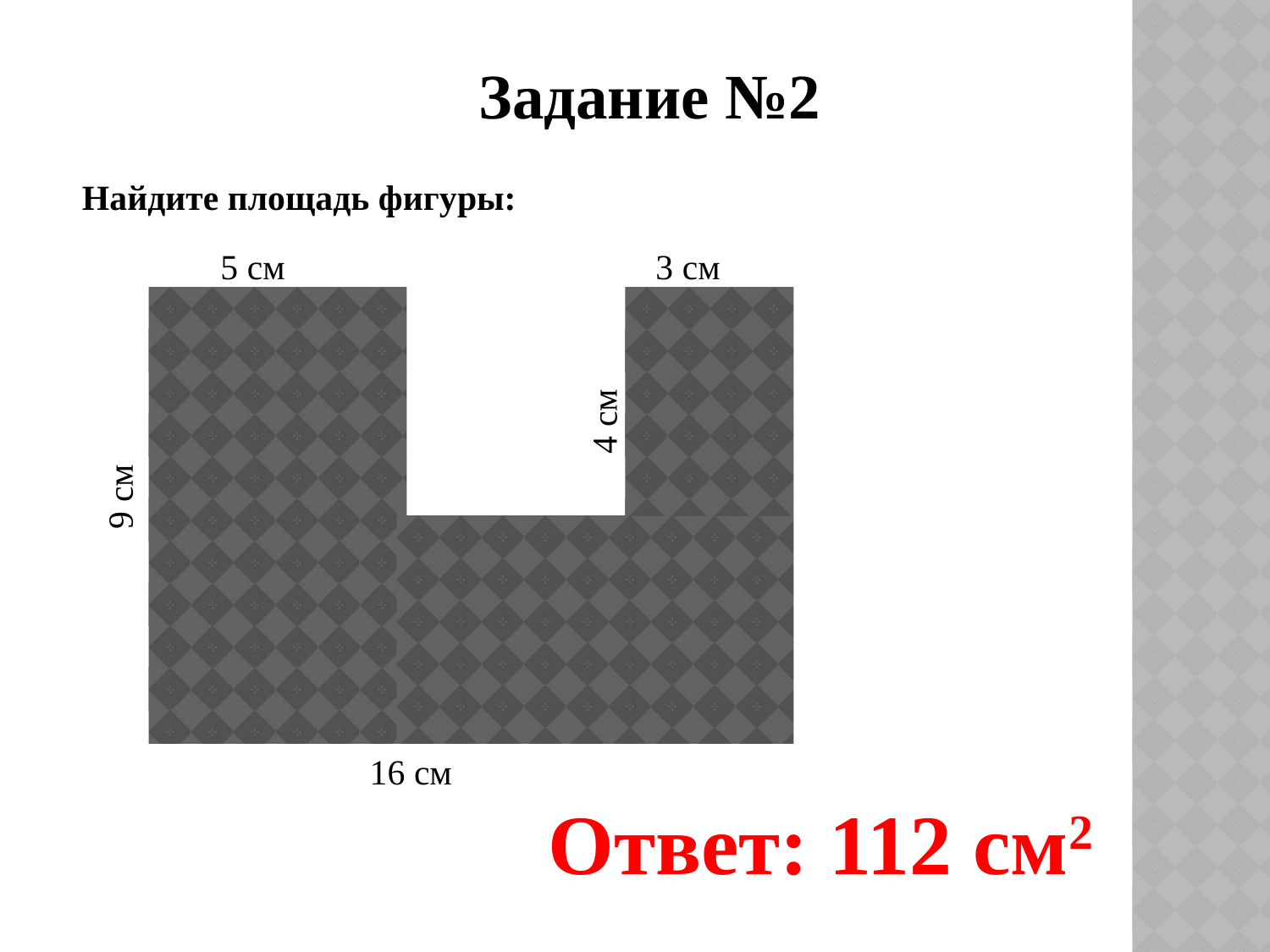

Задание №2

Найдите площадь фигуры:
       5 см
        3 см

       4 см
       9 см

16 см
Ответ: 112 см2